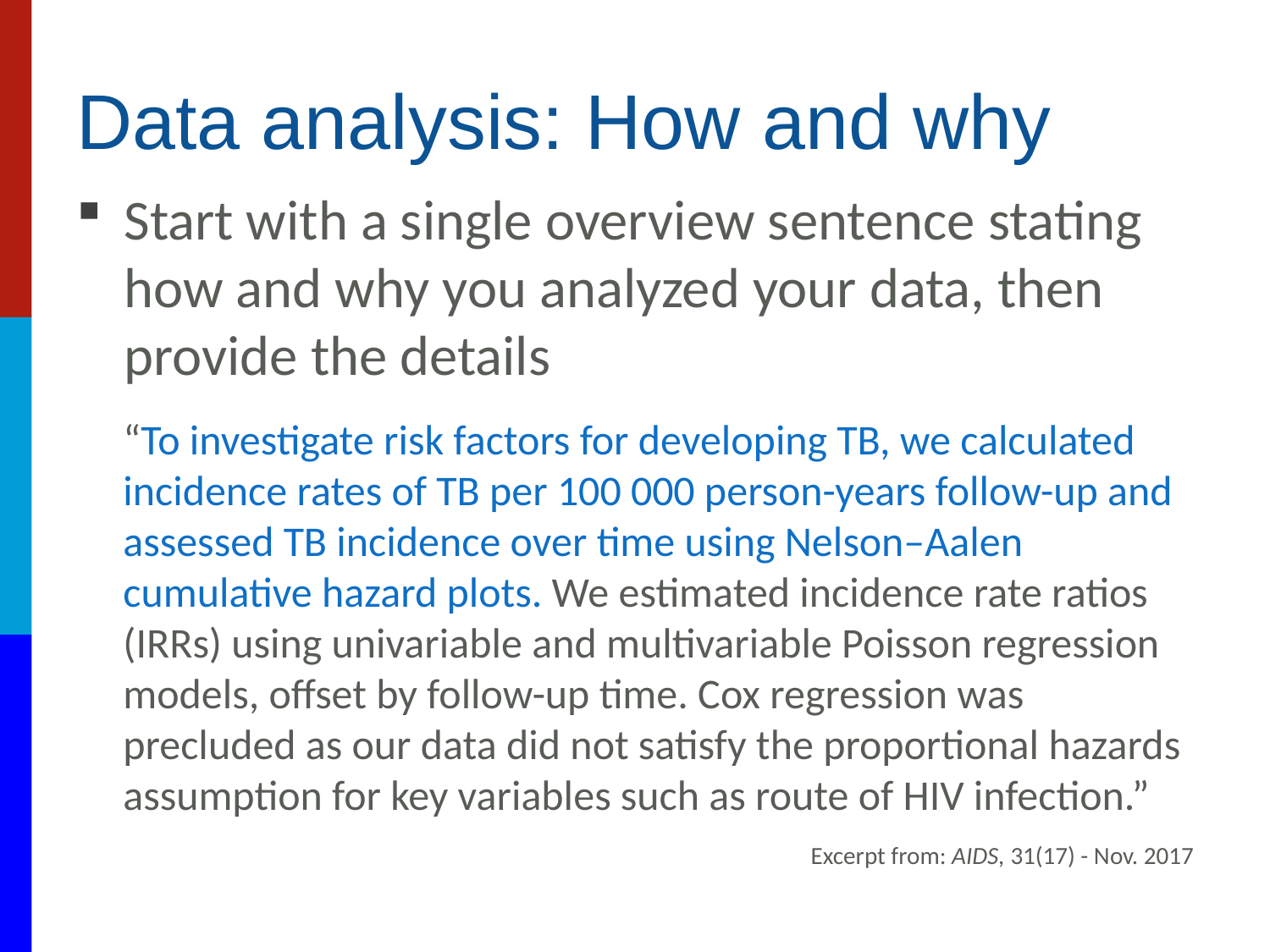

# Data analysis: How and why
Start with a single overview sentence stating how and why you analyzed your data, then provide the details

“To investigate risk factors for developing TB, we calculated incidence rates of TB per 100 000 person-years follow-up and assessed TB incidence over time using Nelson–Aalen cumulative hazard plots. We estimated incidence rate ratios (IRRs) using univariable and multivariable Poisson regression models, offset by follow-up time. Cox regression was precluded as our data did not satisfy the proportional hazards assumption for key variables such as route of HIV infection.”
Excerpt from: AIDS, 31(17) - Nov. 2017